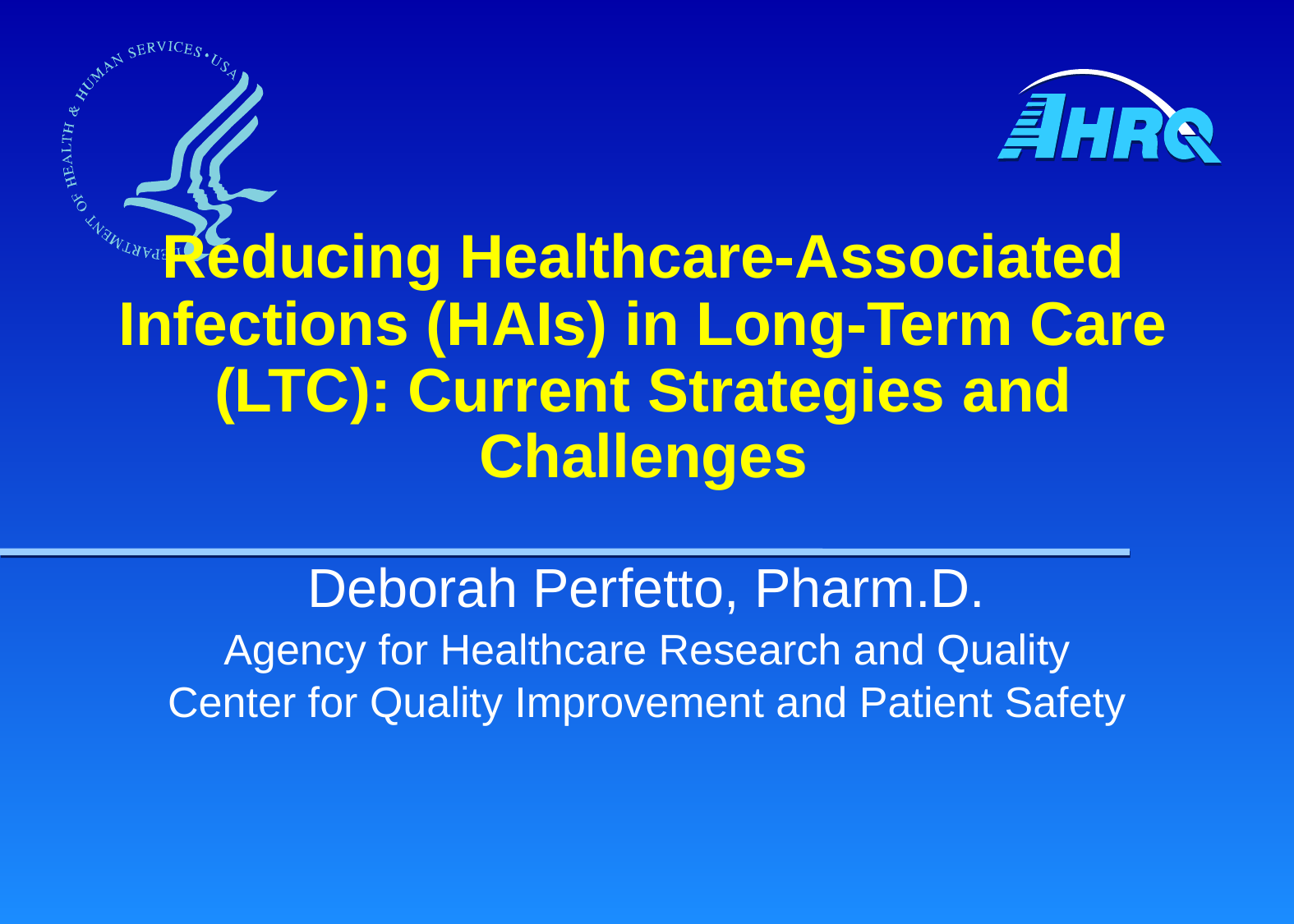

# Reducing Healthcare-Associated Infections (HAIs) in Long-Term Care (LTC): Current Strategies and Challenges
Deborah Perfetto, Pharm.D.
Agency for Healthcare Research and Quality
Center for Quality Improvement and Patient Safety